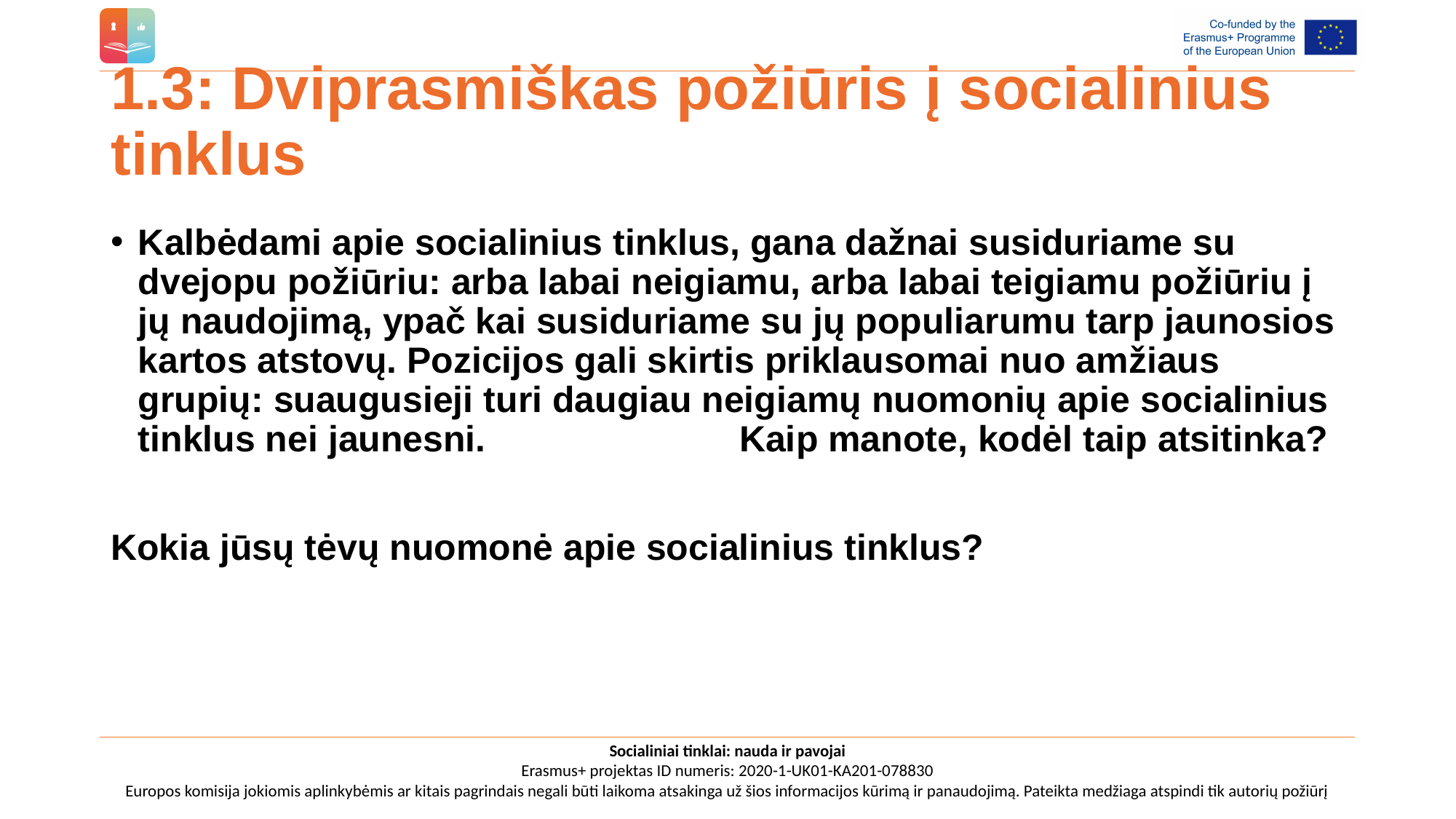

# 1.3: Dviprasmiškas požiūris į socialinius tinklus
Kalbėdami apie socialinius tinklus, gana dažnai susiduriame su dvejopu požiūriu: arba labai neigiamu, arba labai teigiamu požiūriu į jų naudojimą, ypač kai susiduriame su jų populiarumu tarp jaunosios kartos atstovų. Pozicijos gali skirtis priklausomai nuo amžiaus grupių: suaugusieji turi daugiau neigiamų nuomonių apie socialinius tinklus nei jaunesni.                         Kaip manote, kodėl taip atsitinka?

Kokia jūsų tėvų nuomonė apie socialinius tinklus?

Socialiniai tinklai: nauda ir pavojai
Erasmus+ projektas ID numeris: 2020-1-UK01-KA201-078830
Europos komisija jokiomis aplinkybėmis ar kitais pagrindais negali būti laikoma atsakinga už šios informacijos kūrimą ir panaudojimą. Pateikta medžiaga atspindi tik autorių požiūrį